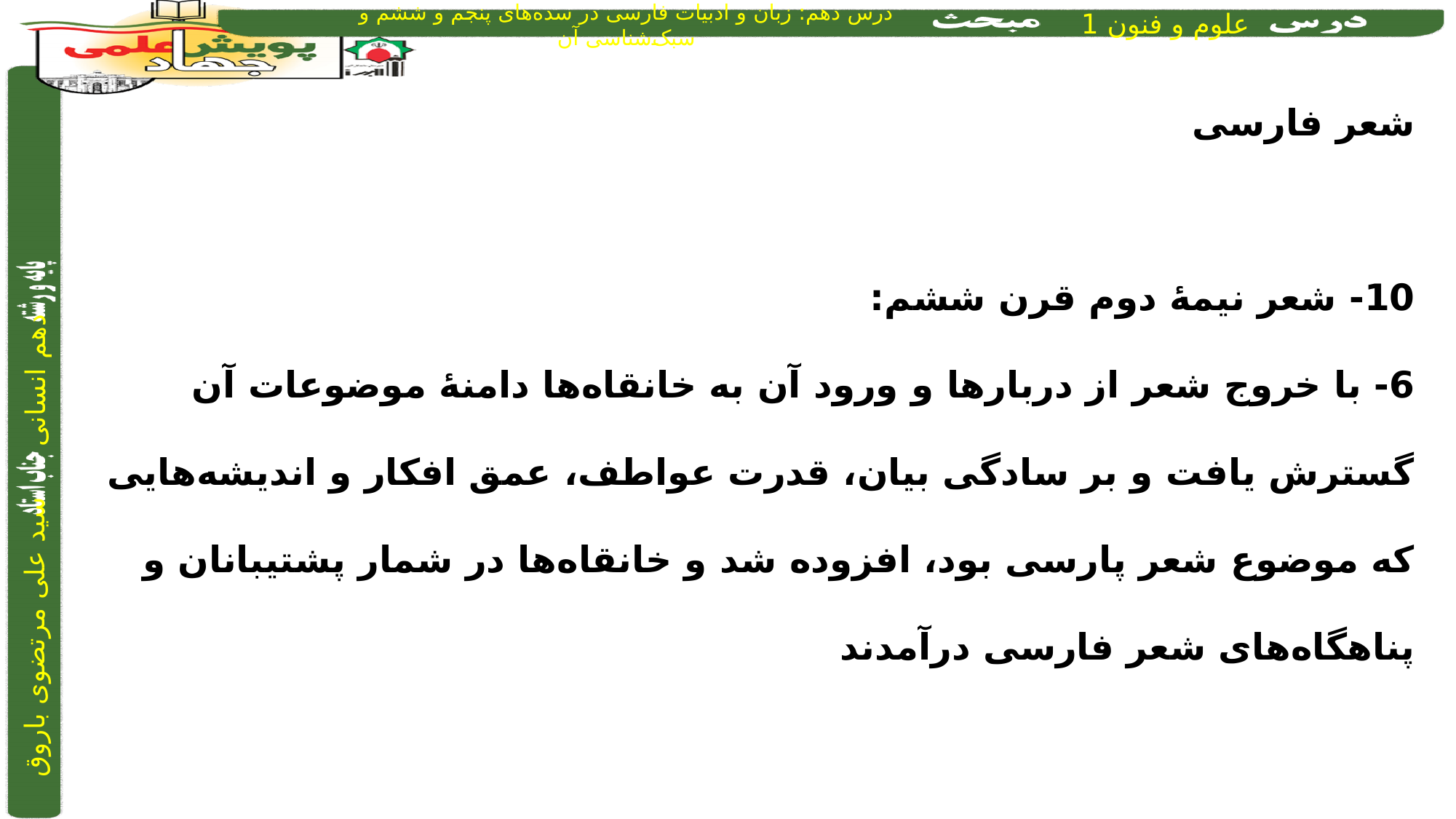

شعر فارسی

10- شعر نیمۀ دوم قرن ششم:
6- با خروج شعر از دربارها و ورود آن به خانقاه‌ها دامنۀ موضوعات آن گسترش یافت و بر سادگی بیان، قدرت عواطف، عمق افکار و اندیشه‌هایی که موضوع شعر پارسی بود، افزوده شد و خانقاه‌ها در شمار پشتیبانان و پناهگاه‌های شعر فارسی درآمدند